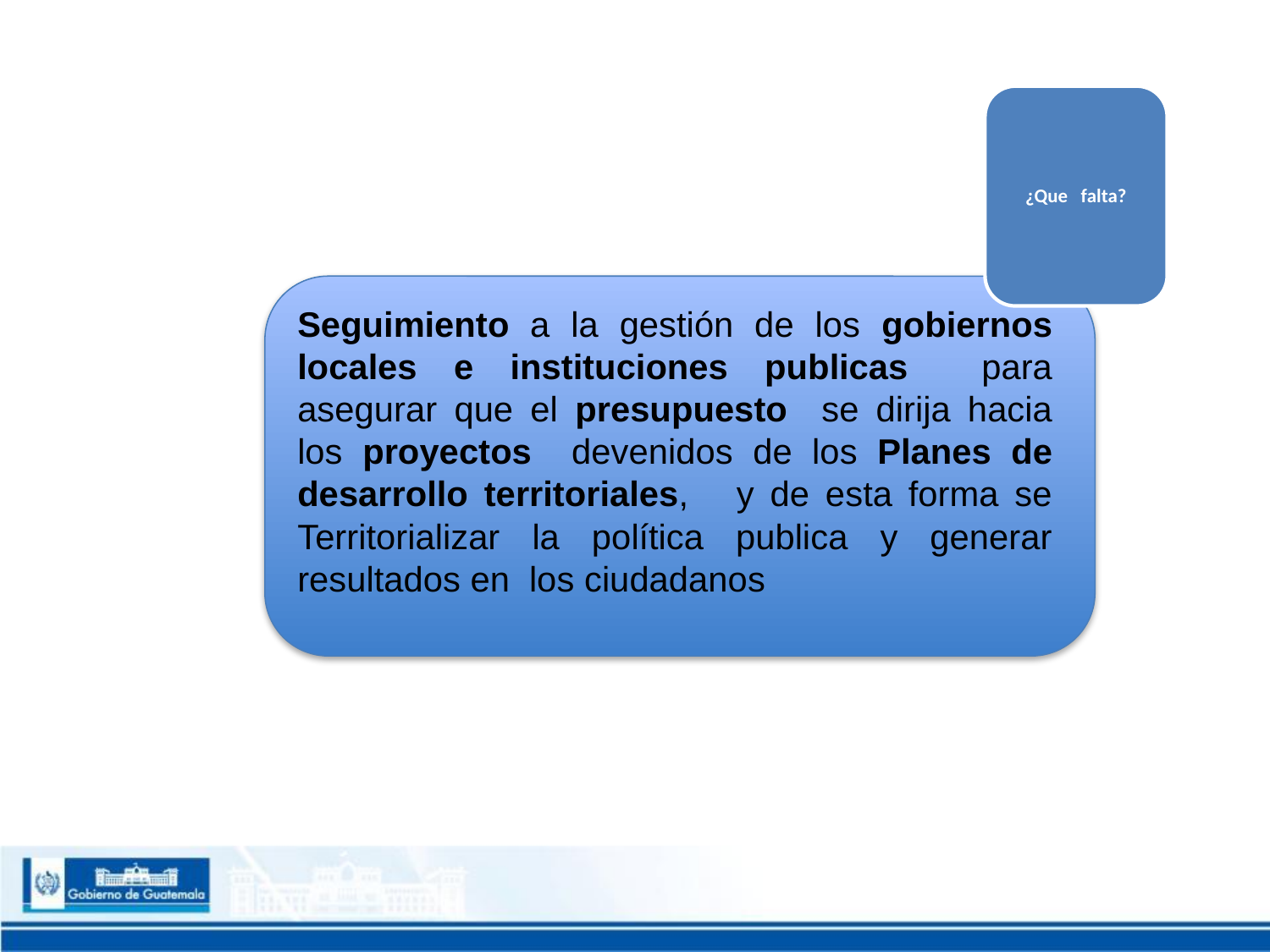

¿Que   falta?

Seguimiento a la gestión de los gobiernos locales e instituciones publicas  para asegurar que el presupuesto  se dirija hacia los proyectos  devenidos de los Planes de desarrollo territoriales,   y de esta forma se Territorializar la política publica y generar resultados en  los ciudadanos